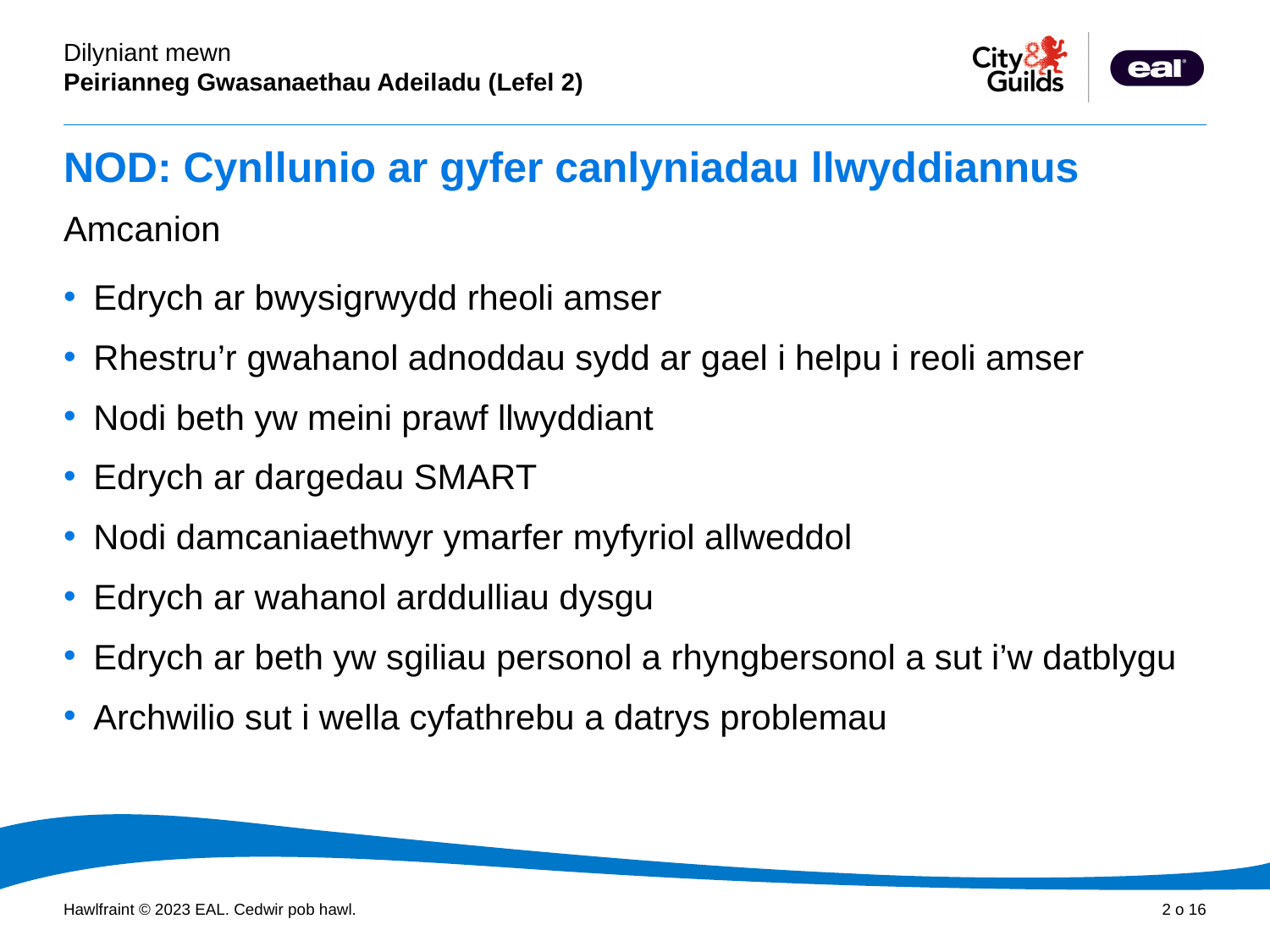

# NOD: Cynllunio ar gyfer canlyniadau llwyddiannus
Amcanion
Edrych ar bwysigrwydd rheoli amser
Rhestru’r gwahanol adnoddau sydd ar gael i helpu i reoli amser
Nodi beth yw meini prawf llwyddiant
Edrych ar dargedau SMART
Nodi damcaniaethwyr ymarfer myfyriol allweddol
Edrych ar wahanol arddulliau dysgu
Edrych ar beth yw sgiliau personol a rhyngbersonol a sut i’w datblygu
Archwilio sut i wella cyfathrebu a datrys problemau